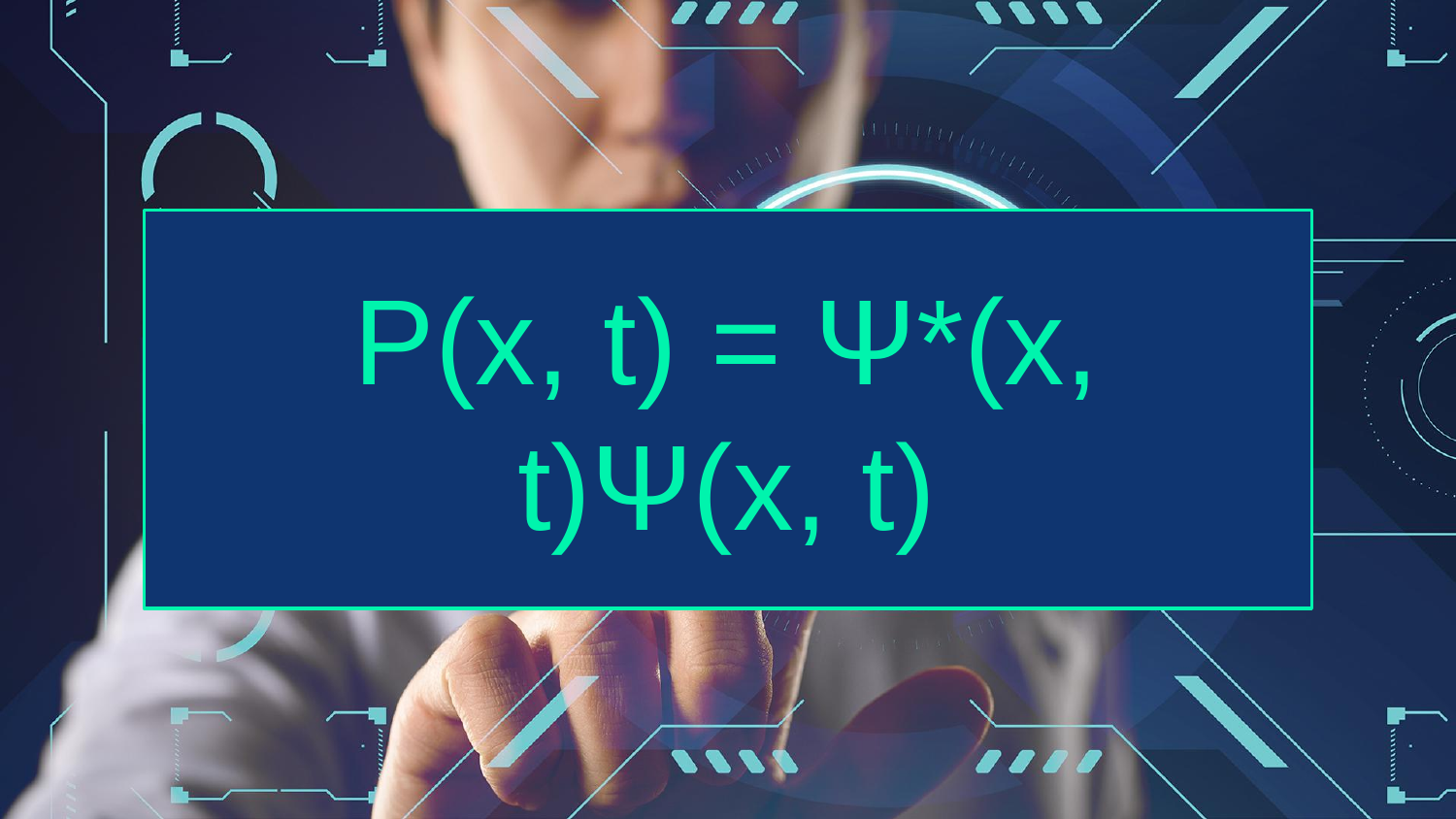

# P(x, t) = Ψ*(x, t)Ψ(x, t)